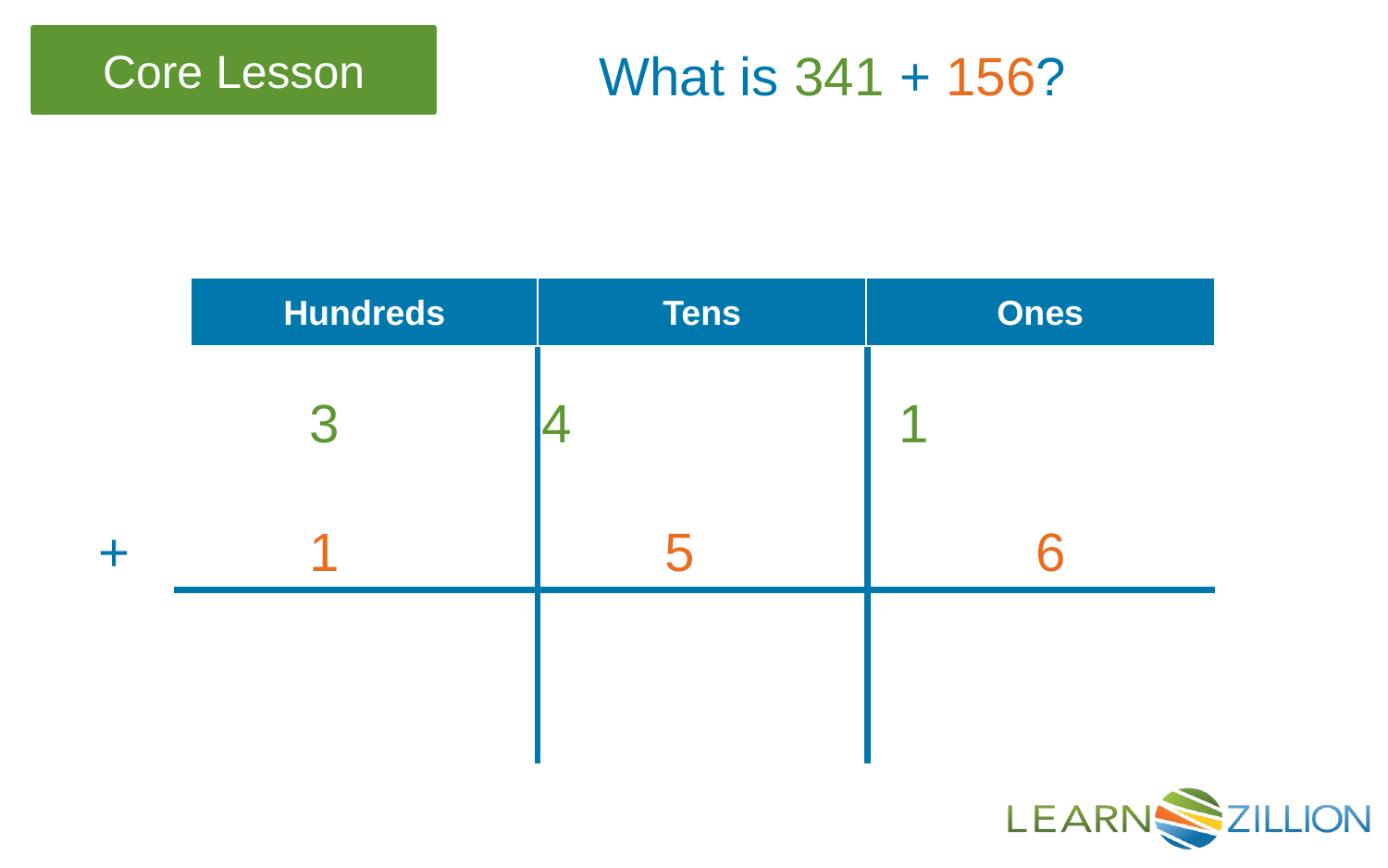

What is 341 + 156?
| Hundreds | Tens | Ones |
| --- | --- | --- |
       3		    4			1
 +            1		           5		        6